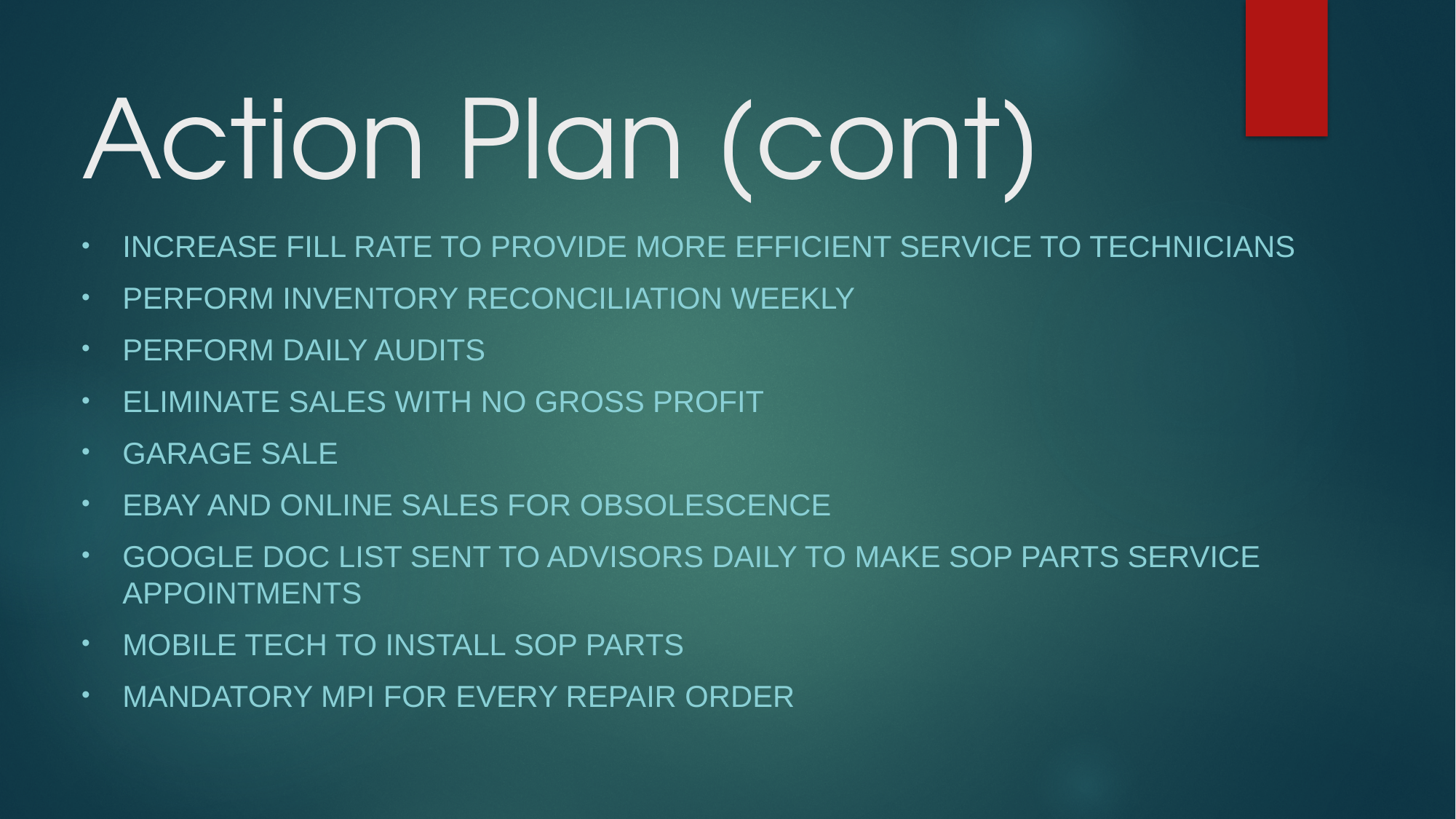

# Action Plan (cont)
Increase fill rate to provide more efficient service to technicians
Perform inventory reconciliation weekly
Perform daily audits
Eliminate sales with no gross profit
Garage sale
Ebay and online sales for obsolescence
Google doc list sent to advisors daily to make sop parts service appointments
Mobile tech to install sop parts
Mandatory mpi for every repair order